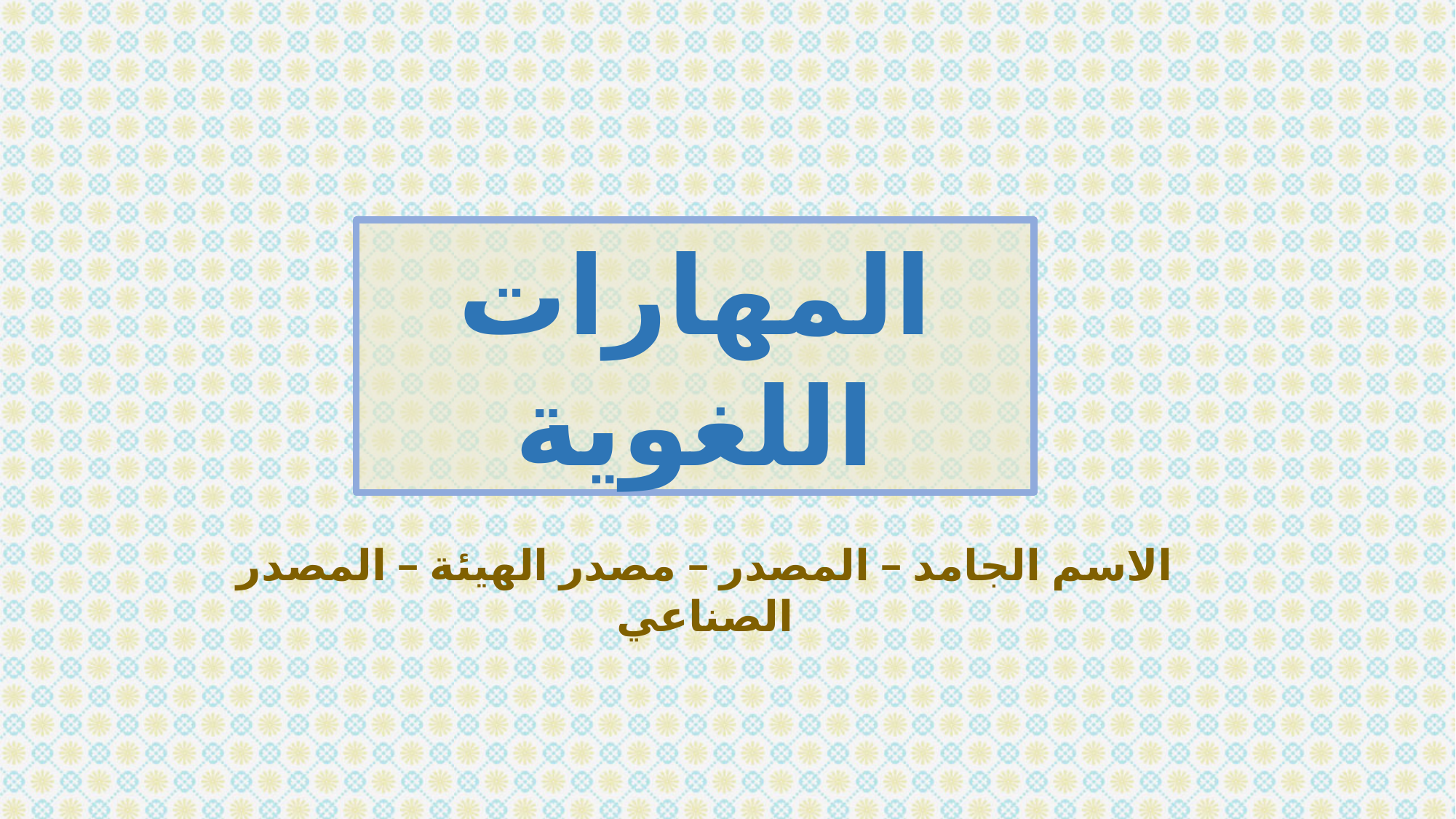

المهارات اللغوية
الاسم الجامد – المصدر – مصدر الهيئة – المصدر الصناعي